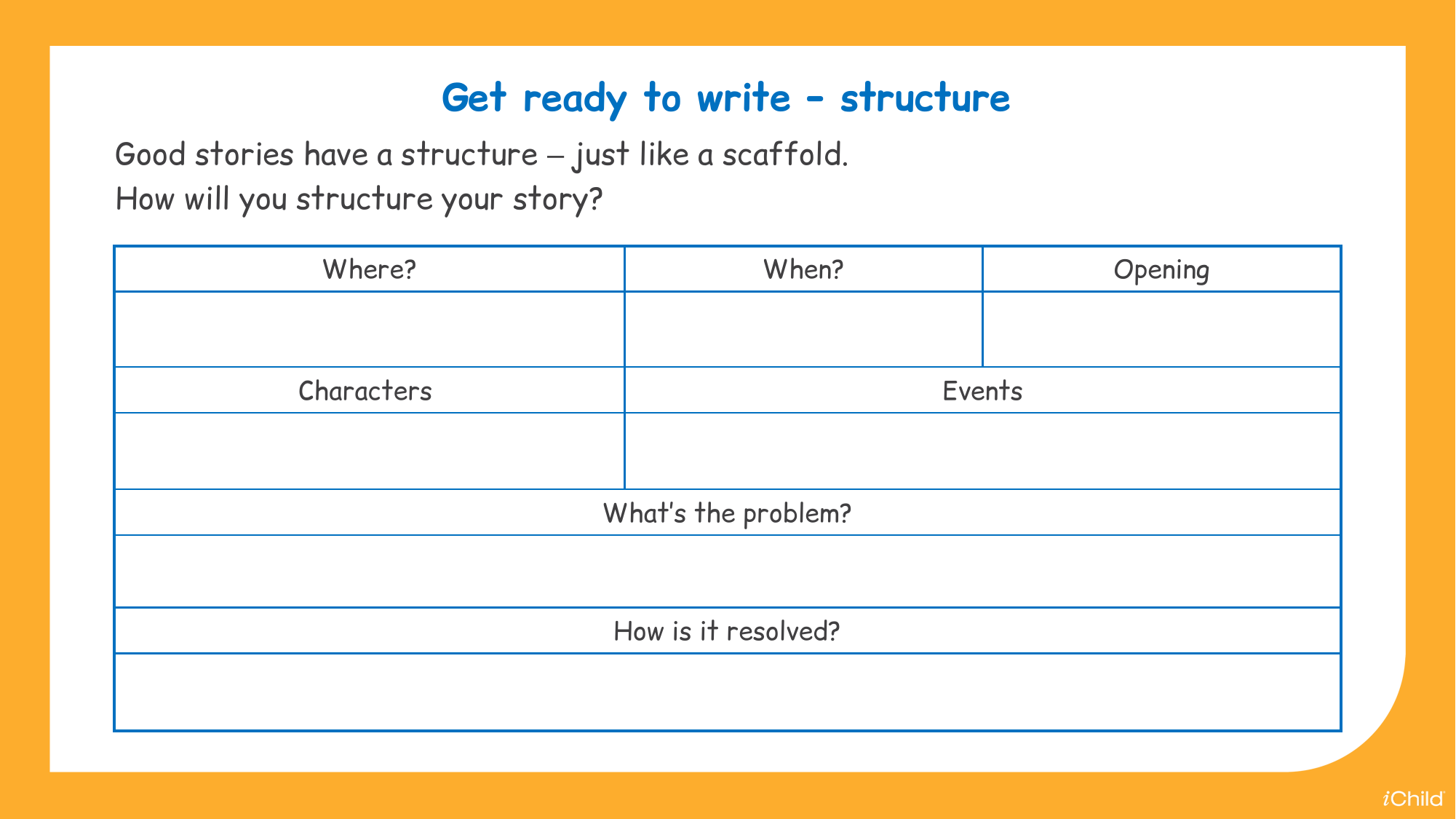

Get ready to write – structure
Good stories have a structure – just like a scaffold.
How will you structure your story?
| Where? | When? | Opening |
| --- | --- | --- |
|  |  |  |
| Characters | Events |  |
|  |  |  |
| What’s the problem? |  |  |
|  |  |  |
| How is it resolved? |  |  |
|  |  |  |